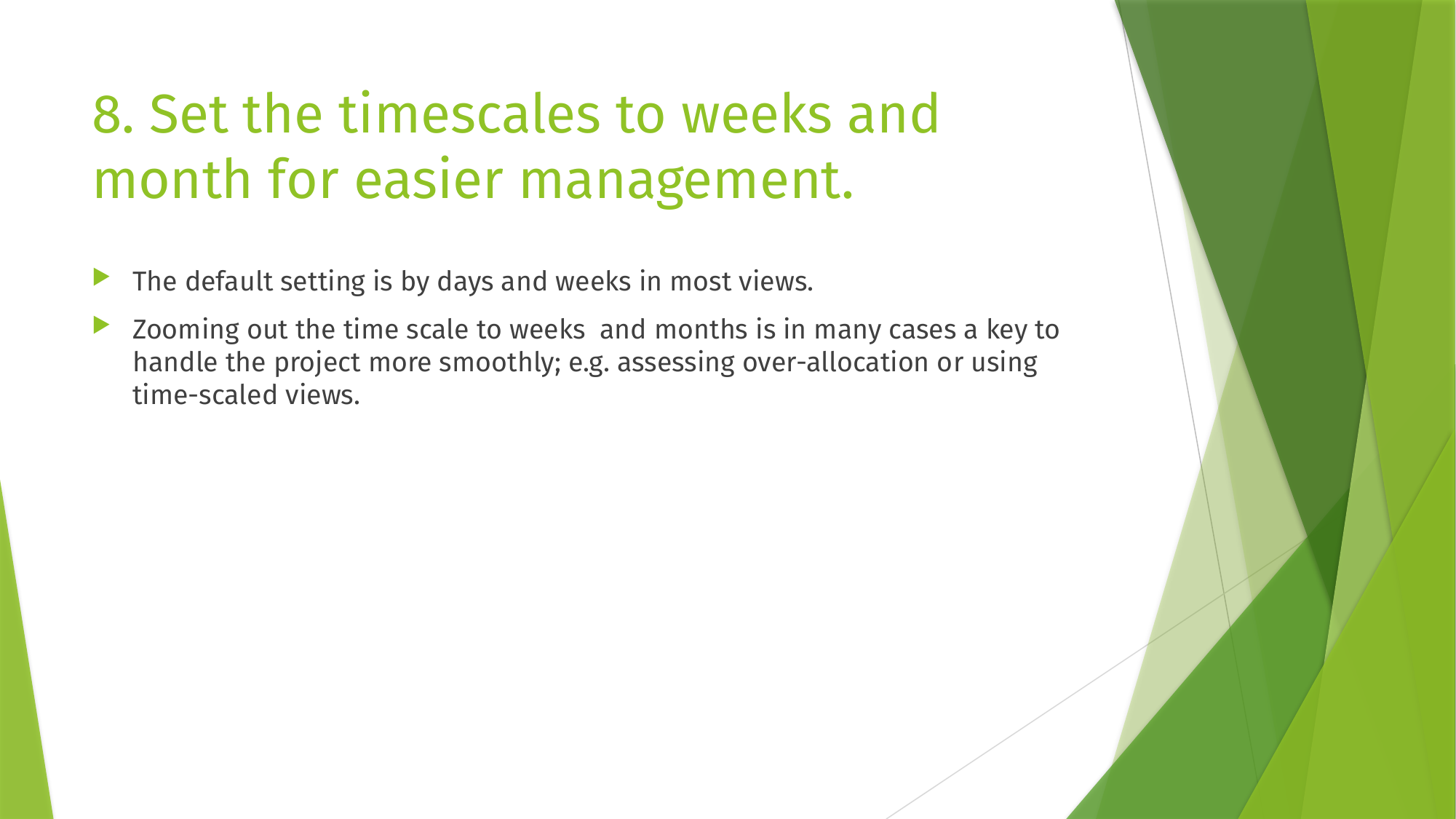

# 8. Set the timescales to weeks and month for easier management.
The default setting is by days and weeks in most views.
Zooming out the time scale to weeks  and months is in many cases a key to handle the project more smoothly; e.g. assessing over-allocation or using time-scaled views.